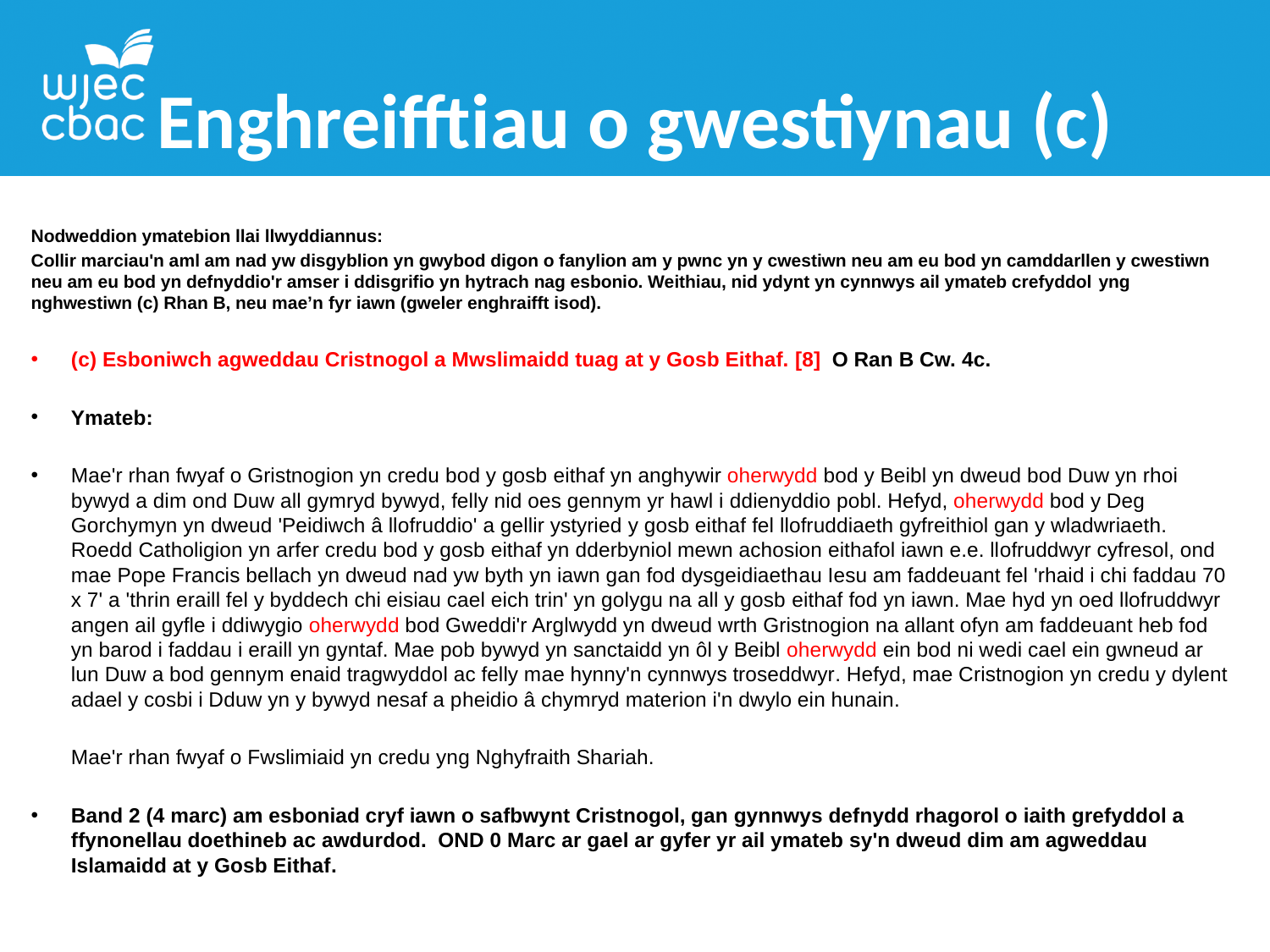

# Enghreifftiau o gwestiynau (c)

Nodweddion ymatebion llai llwyddiannus:
Collir marciau'n aml am nad yw disgyblion yn gwybod digon o fanylion am y pwnc yn y cwestiwn neu am eu bod yn camddarllen y cwestiwn neu am eu bod yn defnyddio'r amser i ddisgrifio yn hytrach nag esbonio. Weithiau, nid ydynt yn cynnwys ail ymateb crefyddol yng nghwestiwn (c) Rhan B, neu mae’n fyr iawn (gweler enghraifft isod).

(c) Esboniwch agweddau Cristnogol a Mwslimaidd tuag at y Gosb Eithaf. [8]  O Ran B Cw. 4c.

Ymateb:

Mae'r rhan fwyaf o Gristnogion yn credu bod y gosb eithaf yn anghywir oherwydd bod y Beibl yn dweud bod Duw yn rhoi bywyd a dim ond Duw all gymryd bywyd, felly nid oes gennym yr hawl i ddienyddio pobl. Hefyd, oherwydd bod y Deg Gorchymyn yn dweud 'Peidiwch â llofruddio' a gellir ystyried y gosb eithaf fel llofruddiaeth gyfreithiol gan y wladwriaeth. Roedd Catholigion yn arfer credu bod y gosb eithaf yn dderbyniol mewn achosion eithafol iawn e.e. llofruddwyr cyfresol, ond mae Pope Francis bellach yn dweud nad yw byth yn iawn gan fod dysgeidiaethau Iesu am faddeuant fel 'rhaid i chi faddau 70 x 7' a 'thrin eraill fel y byddech chi eisiau cael eich trin' yn golygu na all y gosb eithaf fod yn iawn. Mae hyd yn oed llofruddwyr angen ail gyfle i ddiwygio oherwydd bod Gweddi'r Arglwydd yn dweud wrth Gristnogion na allant ofyn am faddeuant heb fod yn barod i faddau i eraill yn gyntaf. Mae pob bywyd yn sanctaidd yn ôl y Beibl oherwydd ein bod ni wedi cael ein gwneud ar lun Duw a bod gennym enaid tragwyddol ac felly mae hynny'n cynnwys troseddwyr. Hefyd, mae Cristnogion yn credu y dylent adael y cosbi i Dduw yn y bywyd nesaf a pheidio â chymryd materion i'n dwylo ein hunain.

       Mae'r rhan fwyaf o Fwslimiaid yn credu yng Nghyfraith Shariah.

Band 2 (4 marc) am esboniad cryf iawn o safbwynt Cristnogol, gan gynnwys defnydd rhagorol o iaith grefyddol a ffynonellau doethineb ac awdurdod.  OND 0 Marc ar gael ar gyfer yr ail ymateb sy'n dweud dim am agweddau Islamaidd at y Gosb Eithaf.